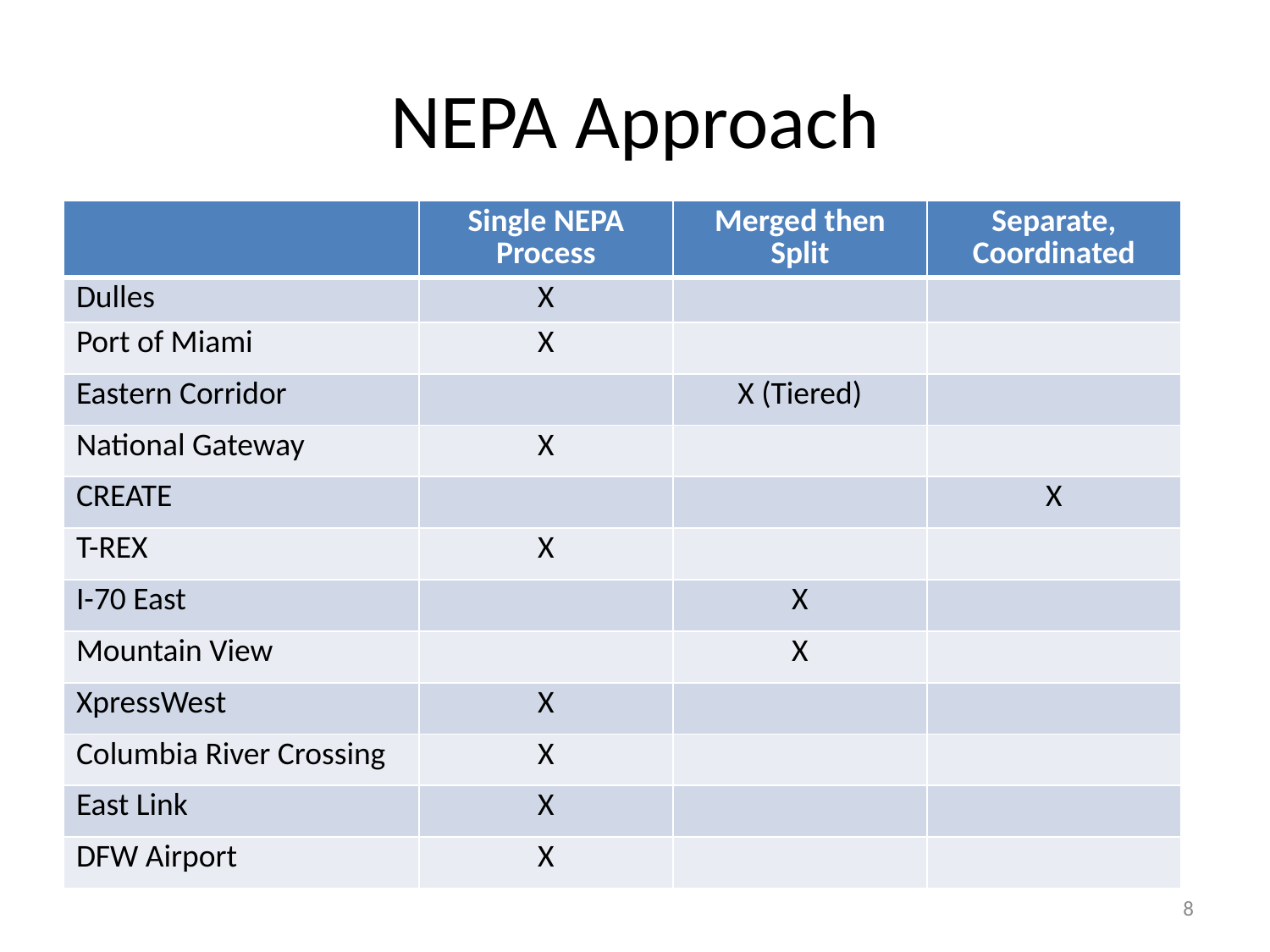

# NEPA Approach
|  | Single NEPA Process | Merged then Split | Separate, Coordinated |
| --- | --- | --- | --- |
| Dulles | X |  |  |
| Port of Miami | X |  |  |
| Eastern Corridor |  | X (Tiered) |  |
| National Gateway | X |  |  |
| CREATE |  |  | X |
| T-REX | X |  |  |
| I-70 East |  | X |  |
| Mountain View |  | X |  |
| XpressWest | X |  |  |
| Columbia River Crossing | X |  |  |
| East Link | X |  |  |
| DFW Airport | X |  |  |
8